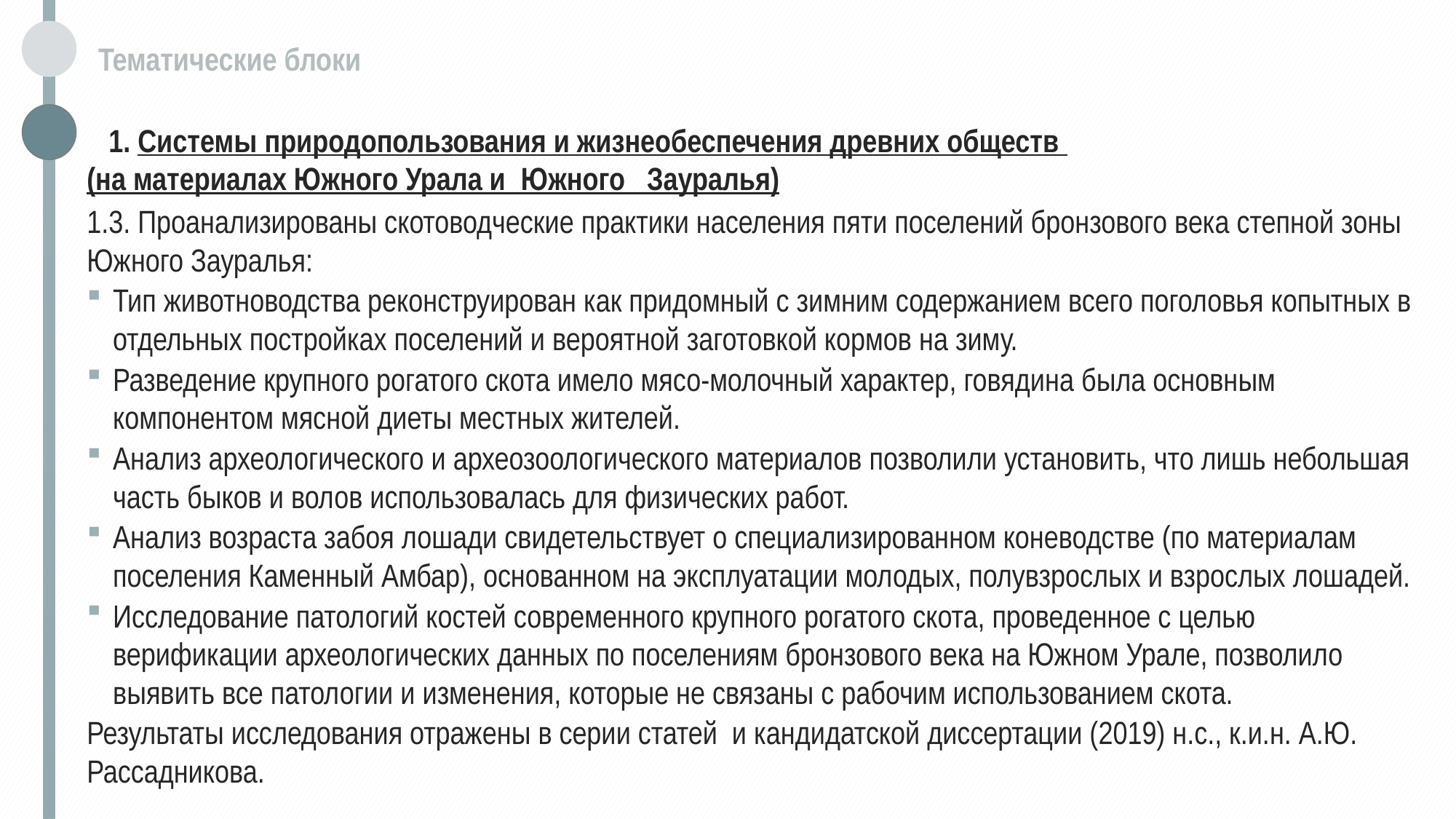

Тематические блоки

   1. Системы природопользования и жизнеобеспечения древних обществ
(на материалах Южного Урала и  Южного   Зауралья)
1.3. Проанализированы скотоводческие практики населения пяти поселений бронзового века степной зоны Южного Зауралья:
Тип животноводства реконструирован как придомный с зимним содержанием всего поголовья копытных в отдельных постройках поселений и вероятной заготовкой кормов на зиму.
Разведение крупного рогатого скота имело мясо-молочный характер, говядина была основным компонентом мясной диеты местных жителей.
Анализ археологического и археозоологического материалов позволили установить, что лишь небольшая часть быков и волов использовалась для физических работ.
Анализ возраста забоя лошади свидетельствует о специализированном коневодстве (по материалам поселения Каменный Амбар), основанном на эксплуатации молодых, полувзрослых и взрослых лошадей.
Исследование патологий костей современного крупного рогатого скота, проведенное с целью верификации археологических данных по поселениям бронзового века на Южном Урале, позволило выявить все патологии и изменения, которые не связаны с рабочим использованием скота.
Результаты исследования отражены в серии статей  и кандидатской диссертации (2019) н.с., к.и.н. А.Ю. Рассадникова.